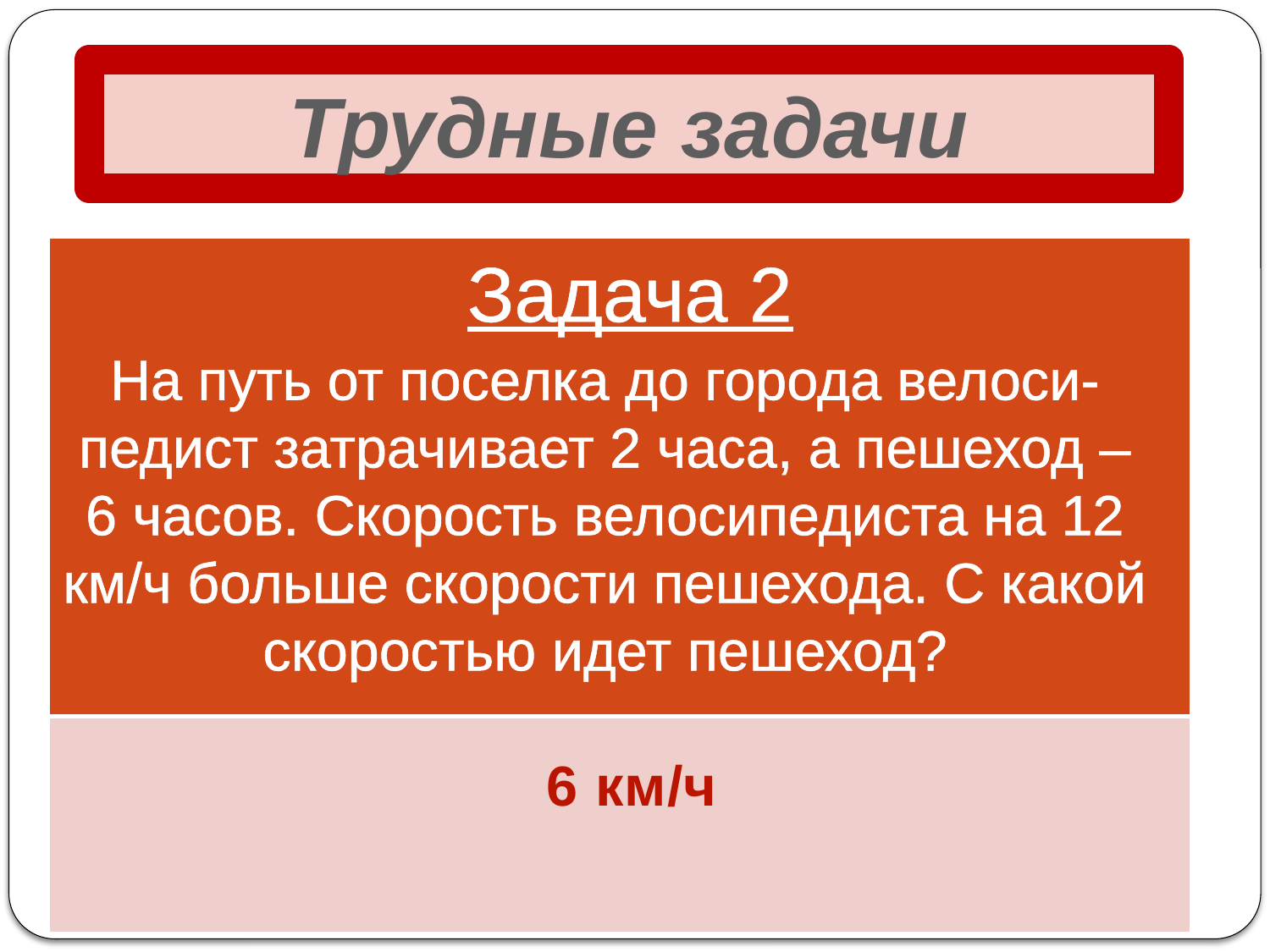

# Трудные задачи
Задача 2
|  |
| --- |
|  |
На путь от поселка до города велоси-педист затрачивает 2 часа, а пешеход – 6 часов. Скорость велосипедиста на 12 км/ч больше скорости пешехода. С какой скоростью идет пешеход?
6 км/ч